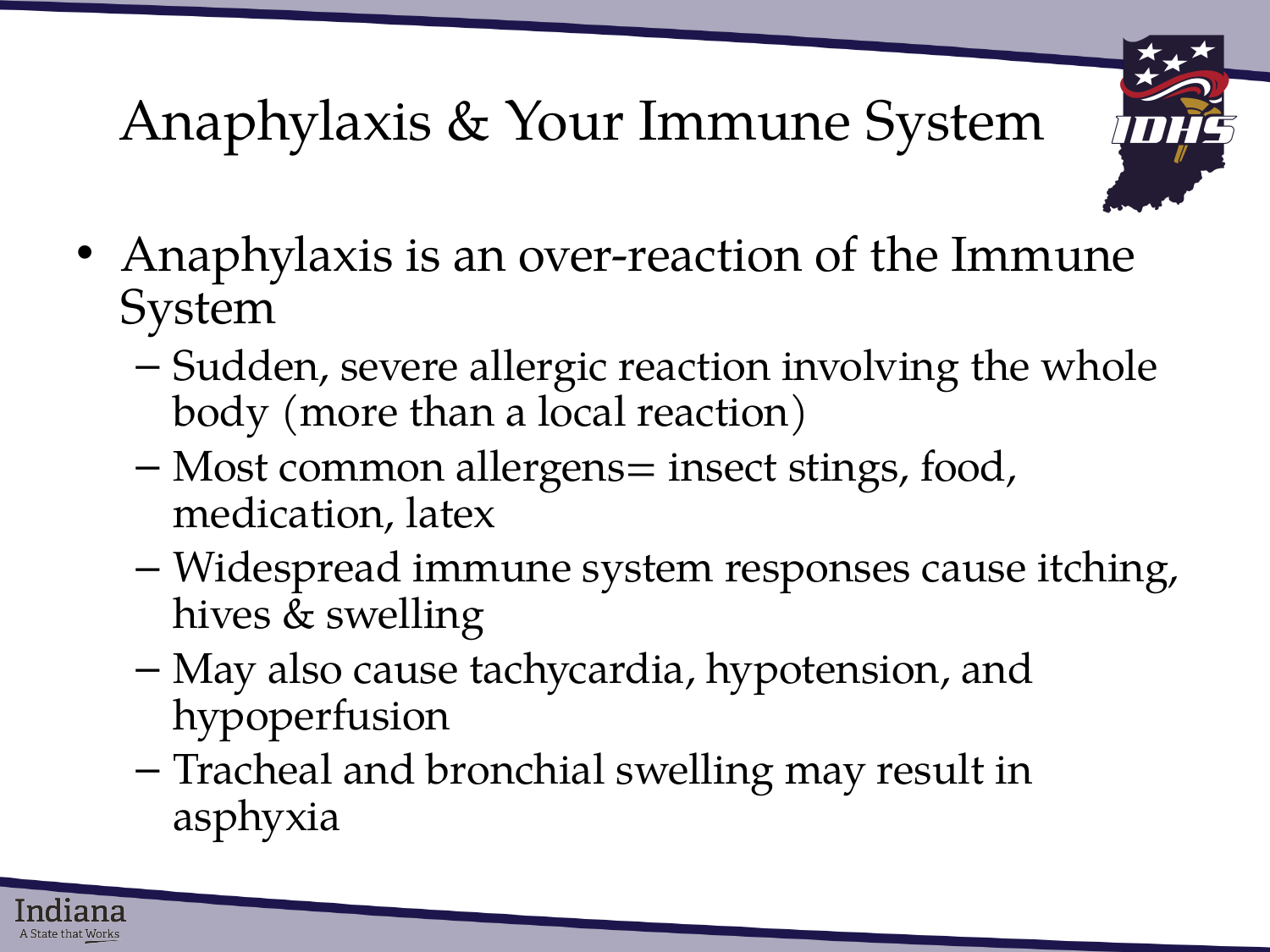

# Anaphylaxis & Your Immune System
Anaphylaxis is an over-reaction of the Immune System
Sudden, severe allergic reaction involving the whole body (more than a local reaction)
Most common allergens= insect stings, food, medication, latex
Widespread immune system responses cause itching, hives & swelling
May also cause tachycardia, hypotension, and hypoperfusion
Tracheal and bronchial swelling may result in asphyxia